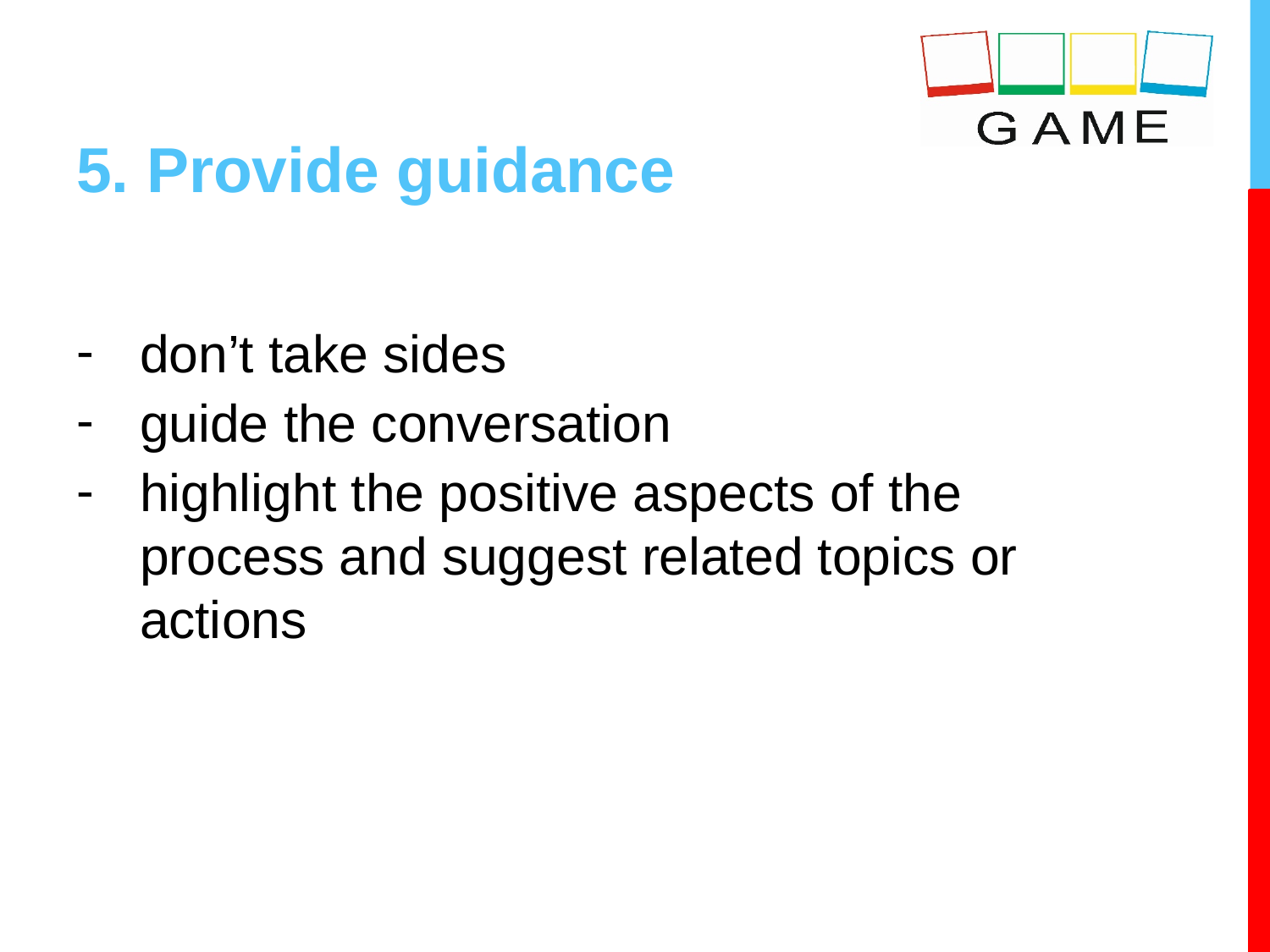

# 5. Provide guidance

don’t take sides
guide the conversation
highlight the positive aspects of the process and suggest related topics or actions